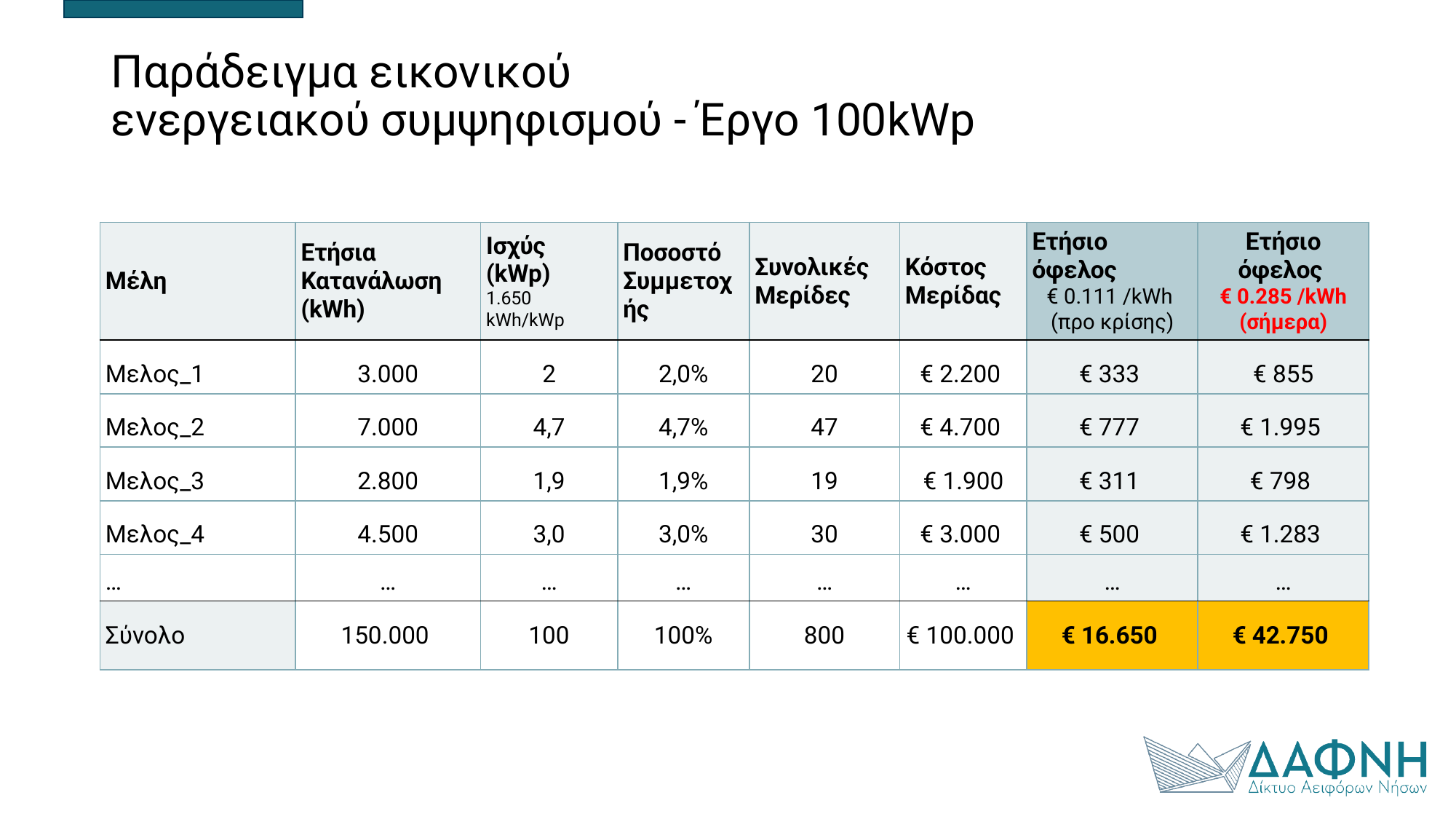

Παράδειγμα εικονικού ενεργειακού συμψηφισμού - Έργο 100kWp

| Μέλη | Ετήσια Κατανάλωση (kWh) | Ισχύς (kWp) 1.650 kWh/kWp | Ποσοστό Συμμετοχής | Συνολικές Μερίδες | Κόστος Μερίδας | Ετήσιο όφελος € 0.111 /kWh (προ κρίσης) | Ετήσιο όφελος € 0.285 /kWh (σήμερα) |
| --- | --- | --- | --- | --- | --- | --- | --- |
| Μελος\_1 | 3.000 | 2 | 2,0% | 20 | € 2.200 | € 333 | € 855 |
| Μελος\_2 | 7.000 | 4,7 | 4,7% | 47 | € 4.700 | € 777 | € 1.995 |
| Μελος\_3 | 2.800 | 1,9 | 1,9% | 19 | € 1.900 | € 311 | € 798 |
| Μελος\_4 | 4.500 | 3,0 | 3,0% | 30 | € 3.000 | € 500 | € 1.283 |
| … | … | … | … | … | … | … | … |
| Σύνολο | 150.000 | 100 | 100% | 800 | € 100.000 | € 16.650 | € 42.750 |